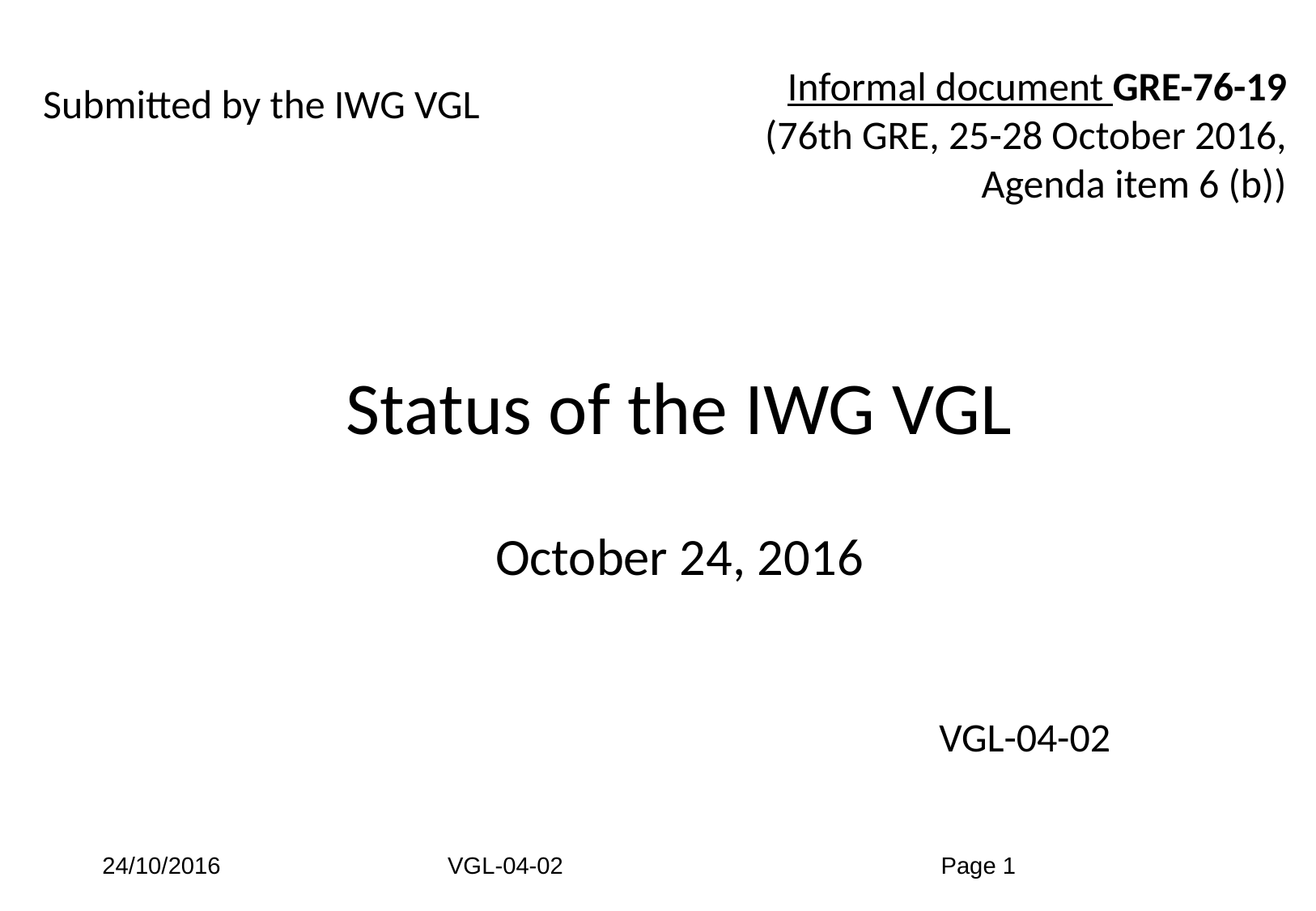

Submitted by the IWG VGL
Informal document GRE-76-19
(76th GRE, 25-28 October 2016,
Agenda item 6 (b))
Status of the IWG VGL
October 24, 2016
VGL-04-02
24/10/2016
VGL-04-02
Page 1